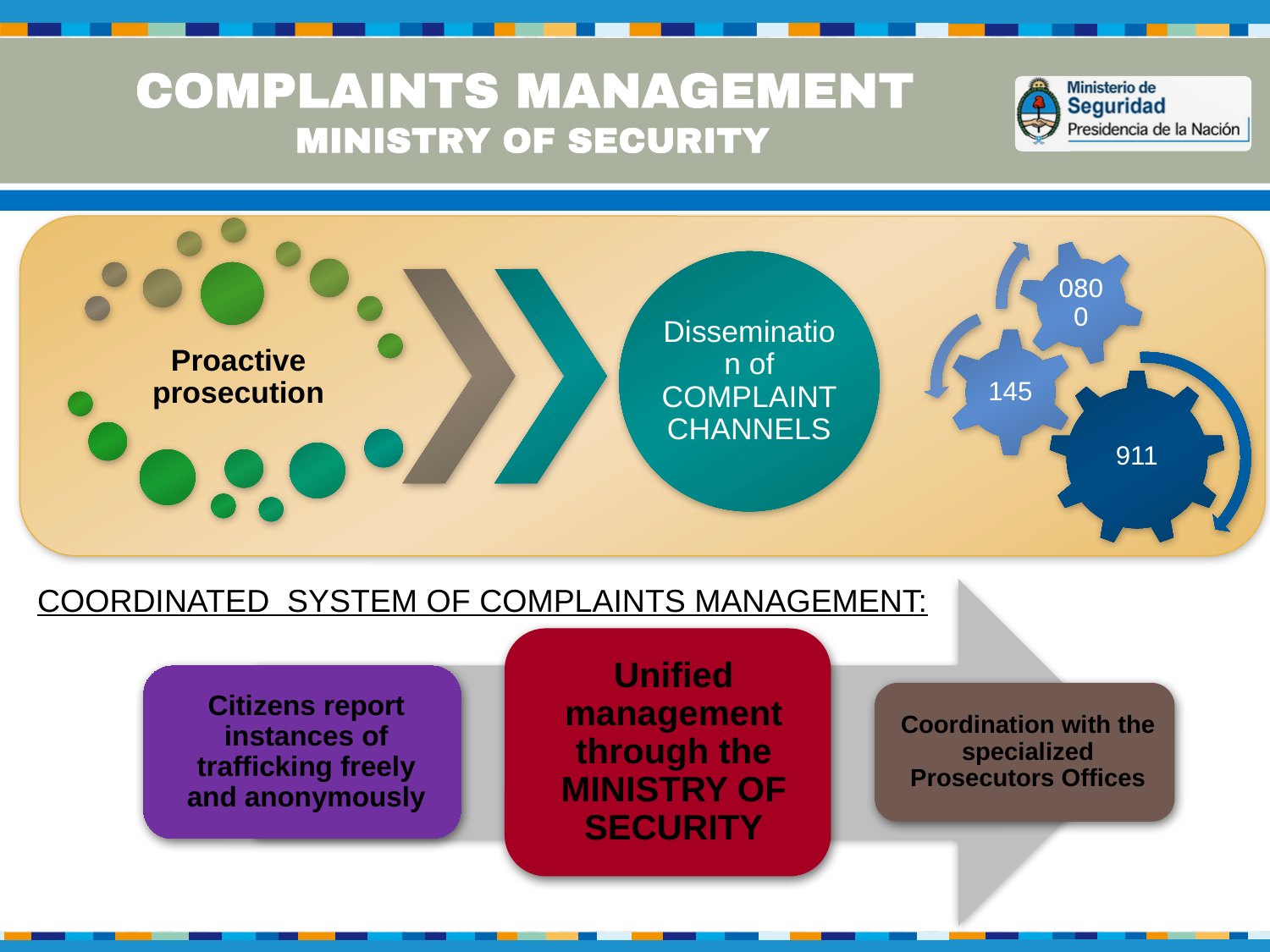

# COMPLAINTS MANAGEMENT MINISTRY OF SECURITY
911
145
0800
Proactive prosecution
Dissemination of COMPLAINT CHANNELS

COORDINATED  SYSTEM OF COMPLAINTS MANAGEMENT:
Citizens report instances of trafficking freely and anonymously
Unified management through the MINISTRY OF SECURITY
Coordination with the specialized Prosecutors Offices